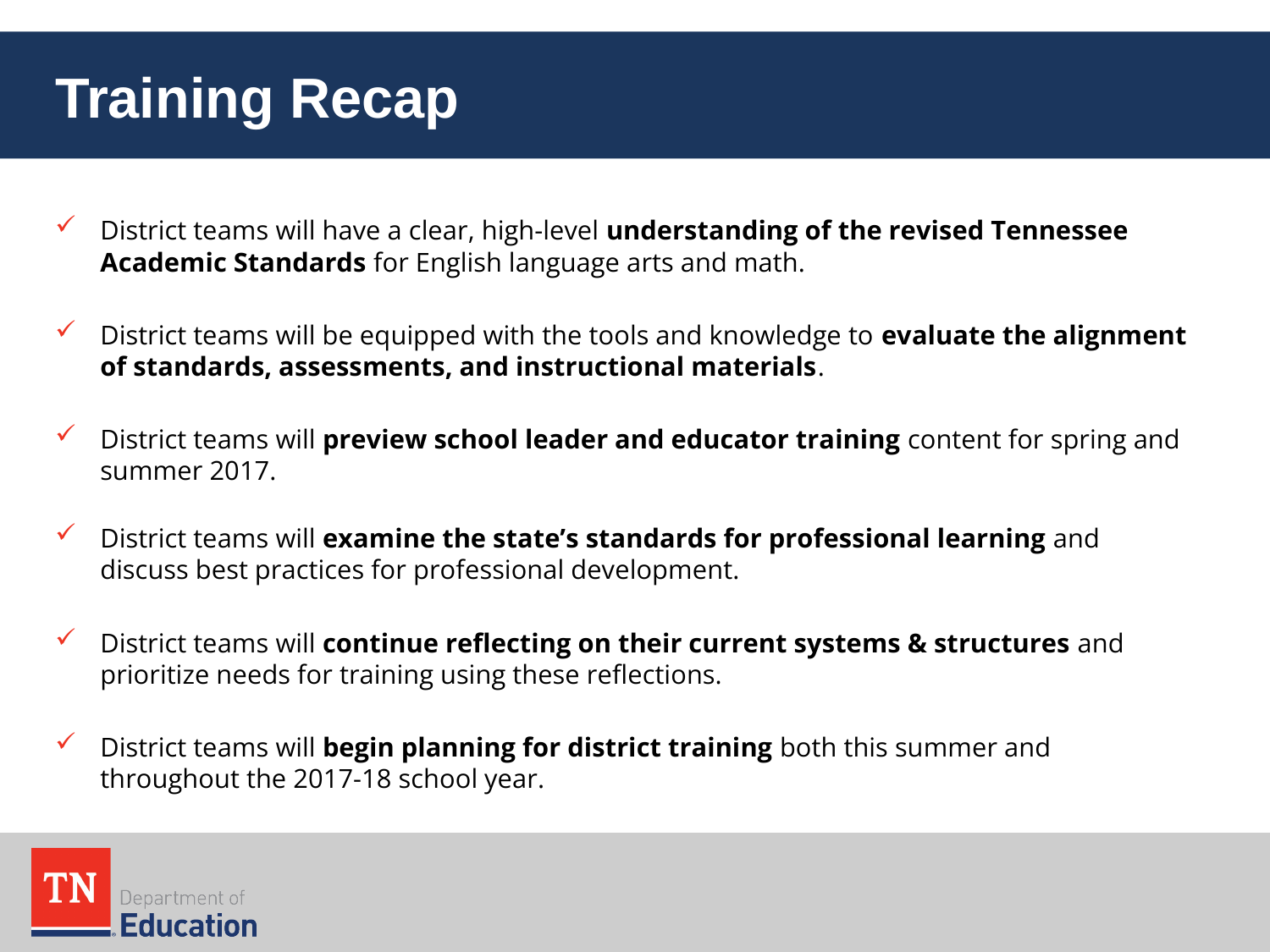

# Training Recap

District teams will have a clear, high-level understanding of the revised Tennessee Academic Standards for English language arts and math.

District teams will be equipped with the tools and knowledge to evaluate the alignment of standards, assessments, and instructional materials.

District teams will preview school leader and educator training content for spring and summer 2017.
District teams will examine the state’s standards for professional learning and discuss best practices for professional development.

District teams will continue reflecting on their current systems & structures and prioritize needs for training using these reflections.

District teams will begin planning for district training both this summer and throughout the 2017-18 school year.